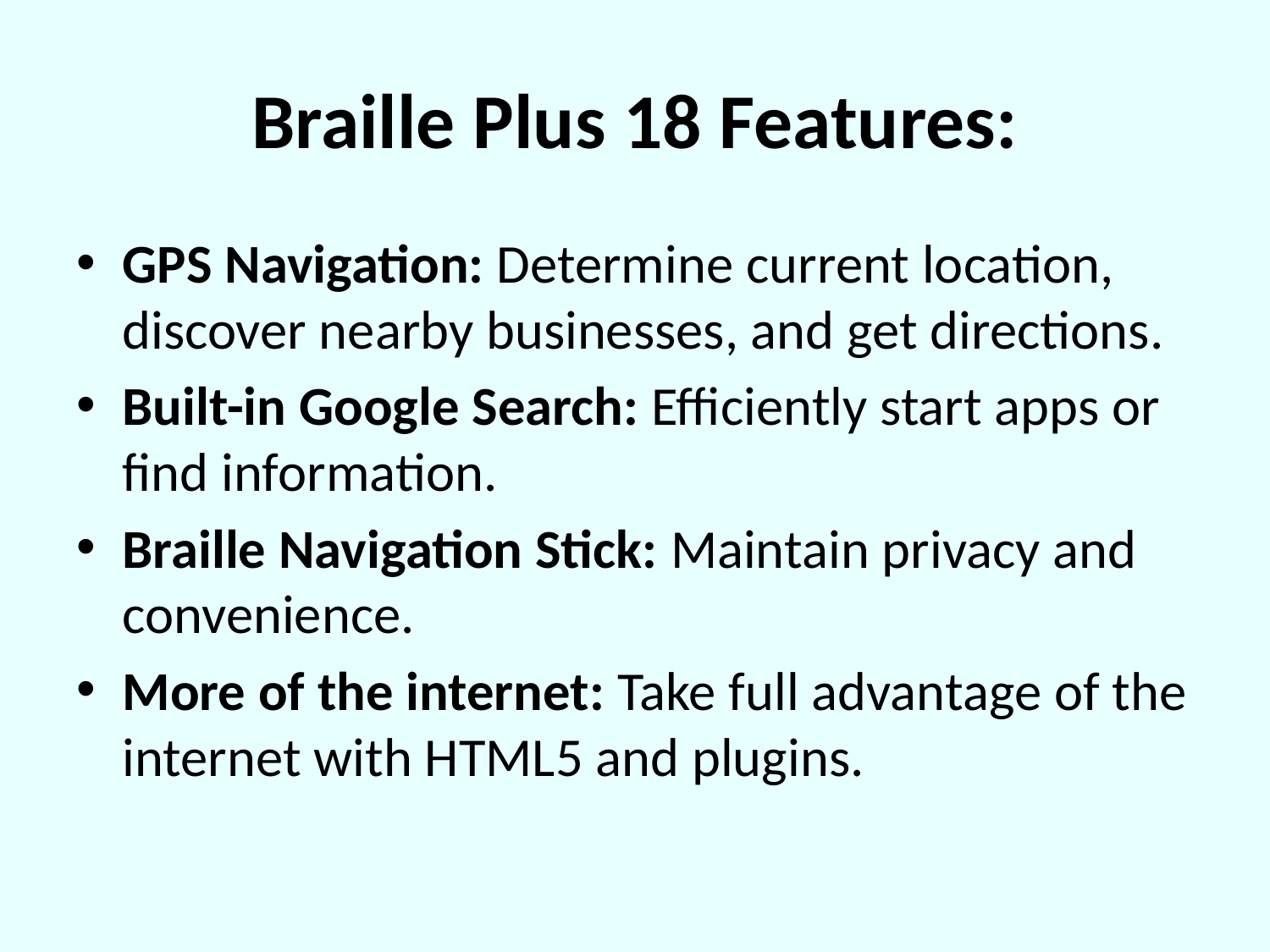

# Braille Plus 18 Features:
GPS Navigation: Determine current location, discover nearby businesses, and get directions.
Built-in Google Search: Efficiently start apps or find information.
Braille Navigation Stick: Maintain privacy and convenience.
More of the internet: Take full advantage of the internet with HTML5 and plugins.